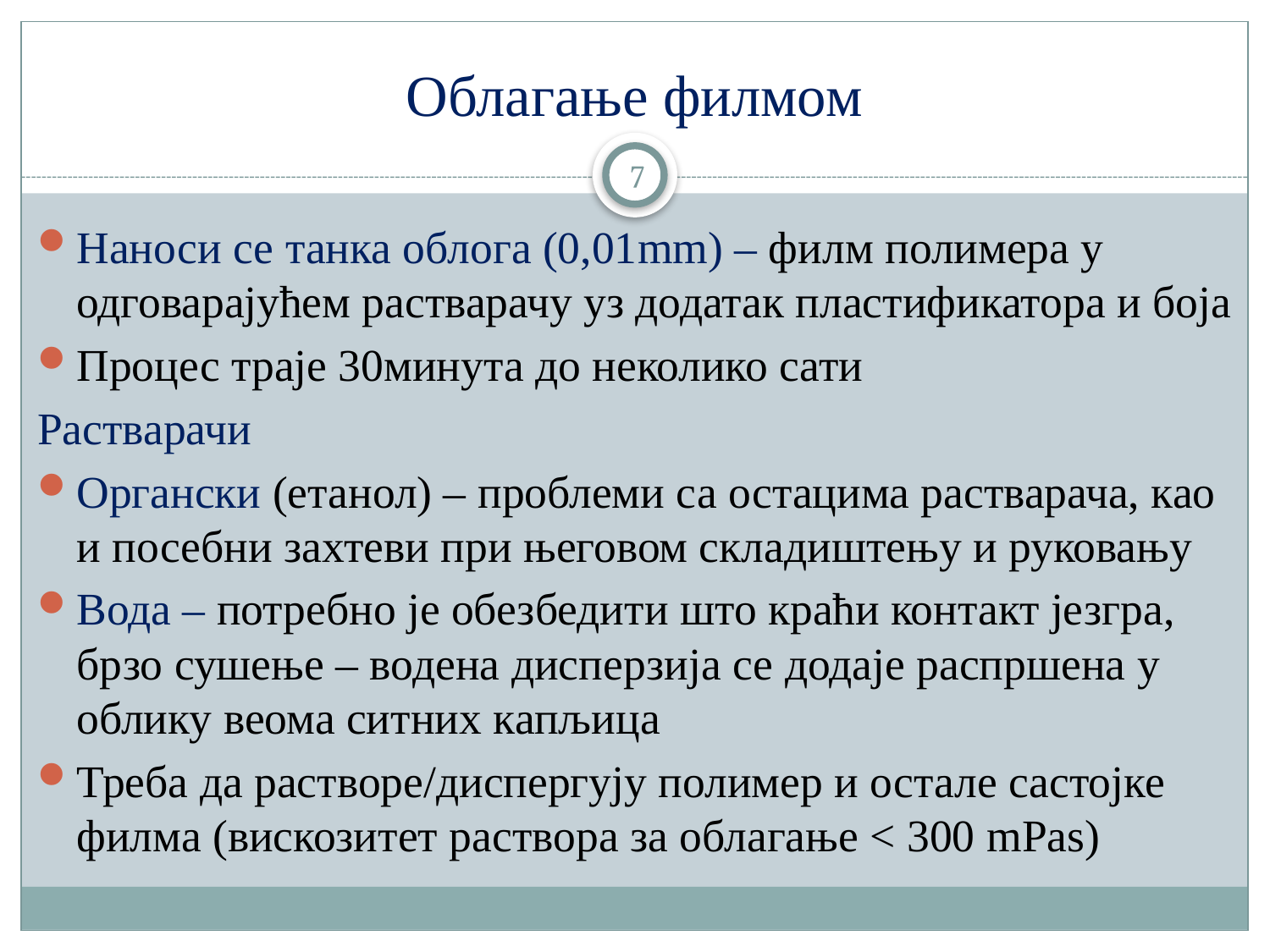

# Облагање филмом
7
Наноси се танка облога (0,01mm) – филм полимера у одговарајућем растварачу уз додатак пластификатора и боја
Процес траје 30минута до неколико сати
Растварачи
Органски (етанол) – проблеми са остацима растварача, као и посебни захтеви при његовом складиштењу и руковању
Вода – потребно је обезбедити што краћи контакт језгра, брзо сушење – водена дисперзија се додаје распршена у облику веома ситних капљица
Треба да растворе/диспергују полимер и остале састојке филма (вискозитет растворa за облагање < 300 mPas)